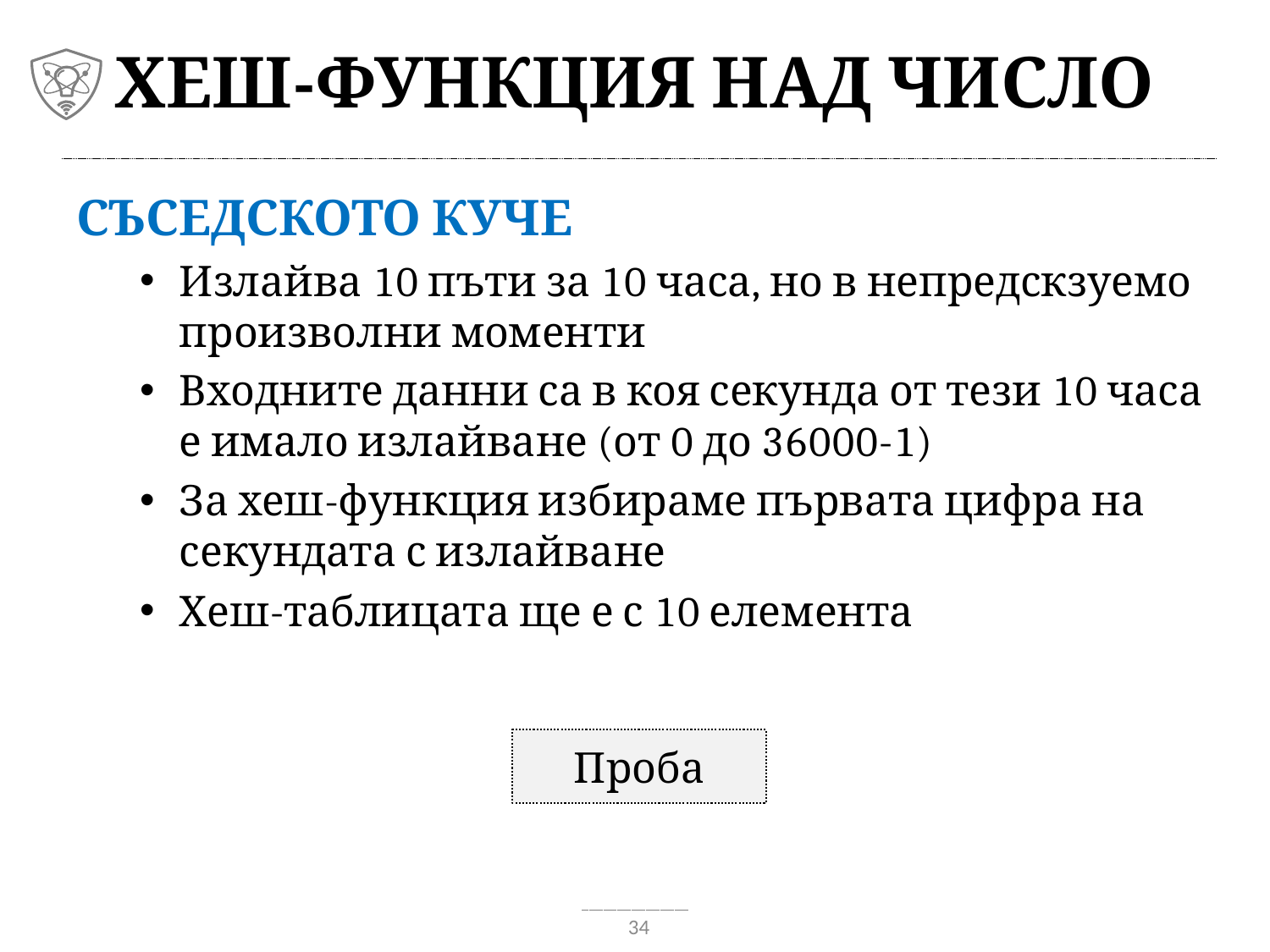

# Хеш-функция над число
Съседското куче
Излайва 10 пъти за 10 часа, но в непредскзуемо произволни моменти
Входните данни са в коя секунда от тези 10 часа
е имало излайване (от 0 до 36000-1)
За хеш-функция избираме първата цифра на секундата с излайване
Хеш-таблицата ще е с 10 елемента
Проба
34